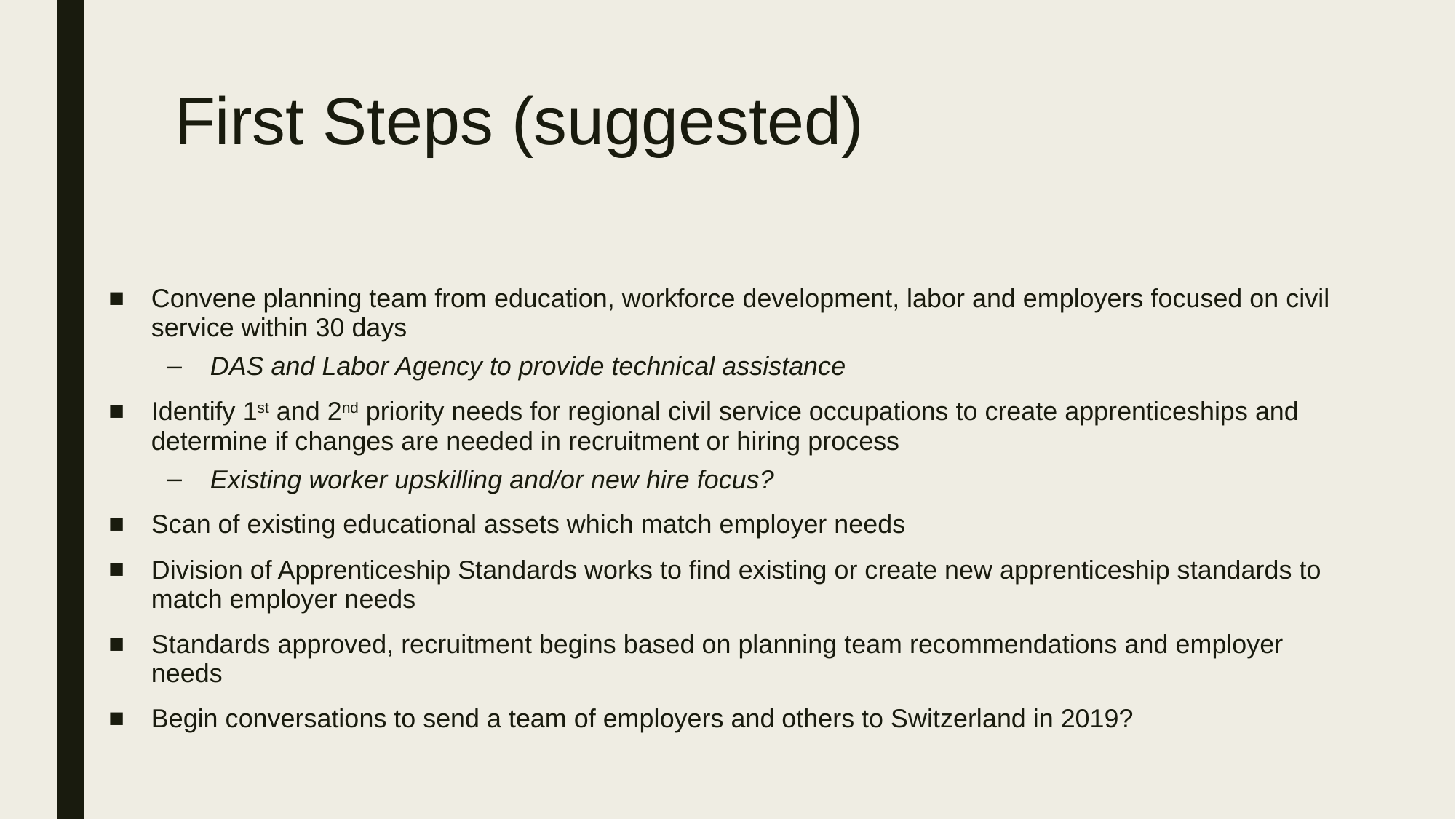

# First Steps (suggested)
Convene planning team from education, workforce development, labor and employers focused on civil service within 30 days
DAS and Labor Agency to provide technical assistance
Identify 1st and 2nd priority needs for regional civil service occupations to create apprenticeships and determine if changes are needed in recruitment or hiring process
Existing worker upskilling and/or new hire focus?
Scan of existing educational assets which match employer needs
Division of Apprenticeship Standards works to find existing or create new apprenticeship standards to match employer needs
Standards approved, recruitment begins based on planning team recommendations and employer needs
Begin conversations to send a team of employers and others to Switzerland in 2019?